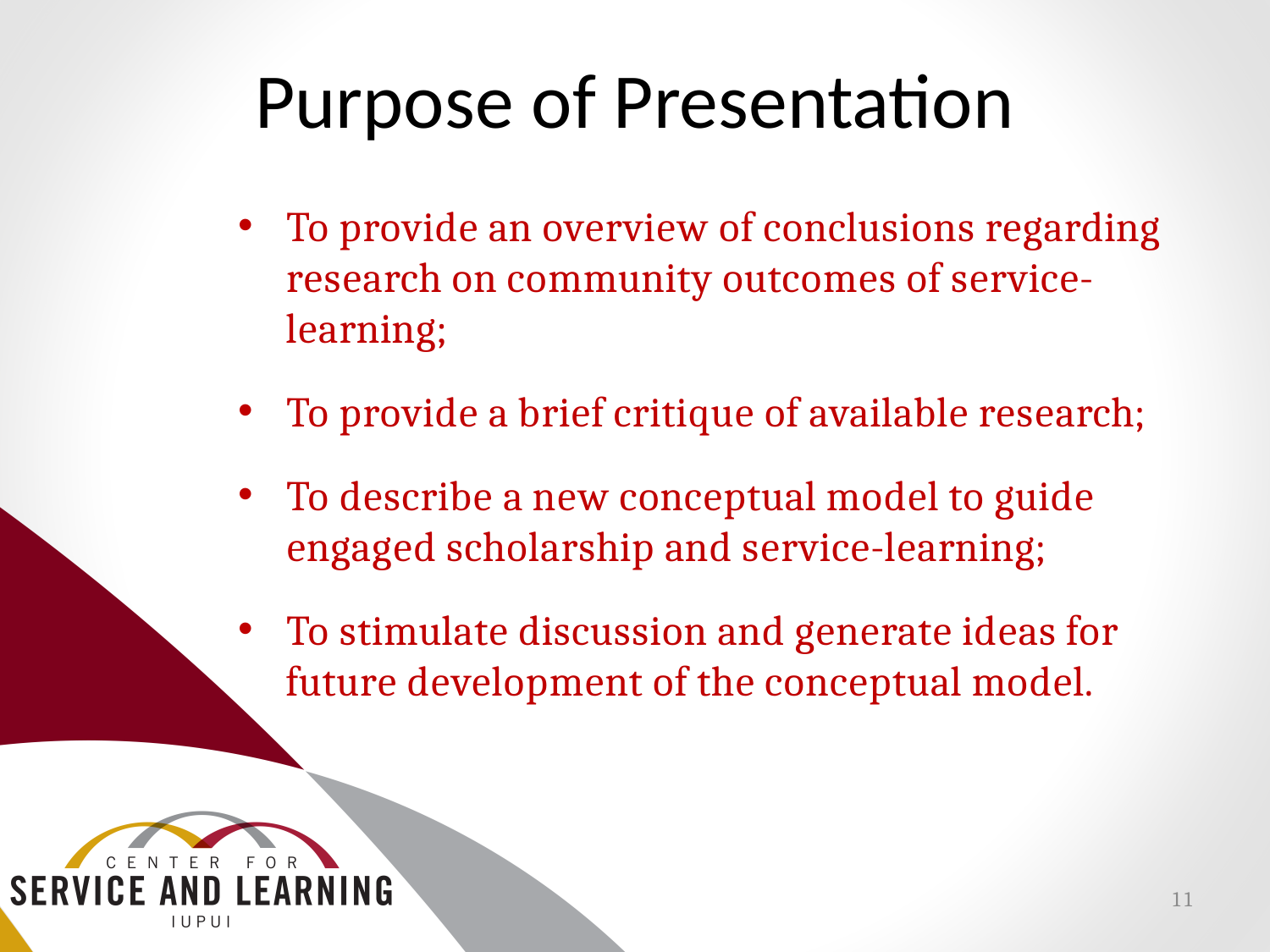

# Purpose of Presentation
To provide an overview of conclusions regarding research on community outcomes of service-learning;

To provide a brief critique of available research;

To describe a new conceptual model to guide engaged scholarship and service-learning;

To stimulate discussion and generate ideas for future development of the conceptual model.

11